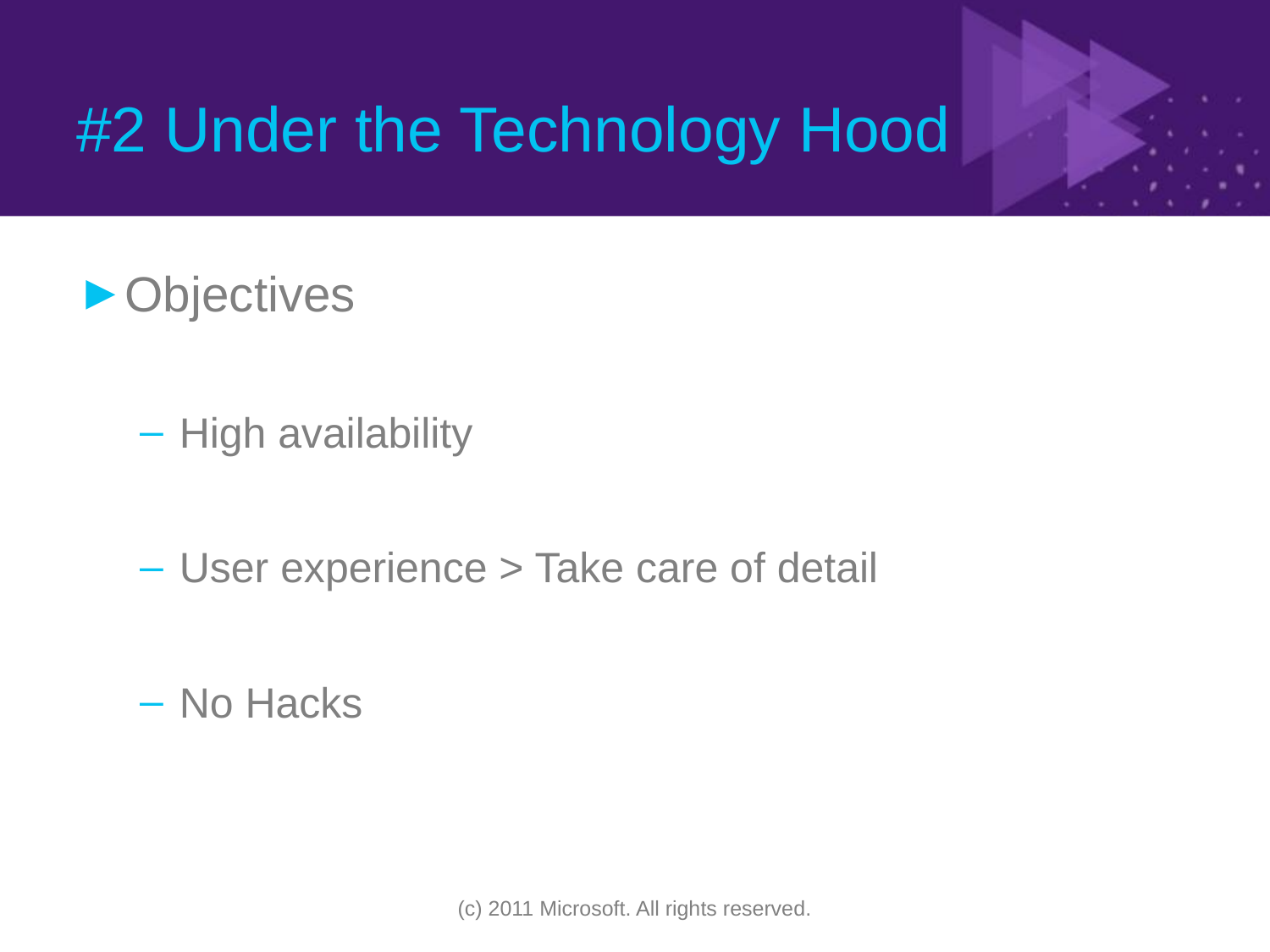

# #2 Under the Technology Hood
Objectives

High availability

User experience > Take care of detail

No Hacks

(c) 2011 Microsoft. All rights reserved.